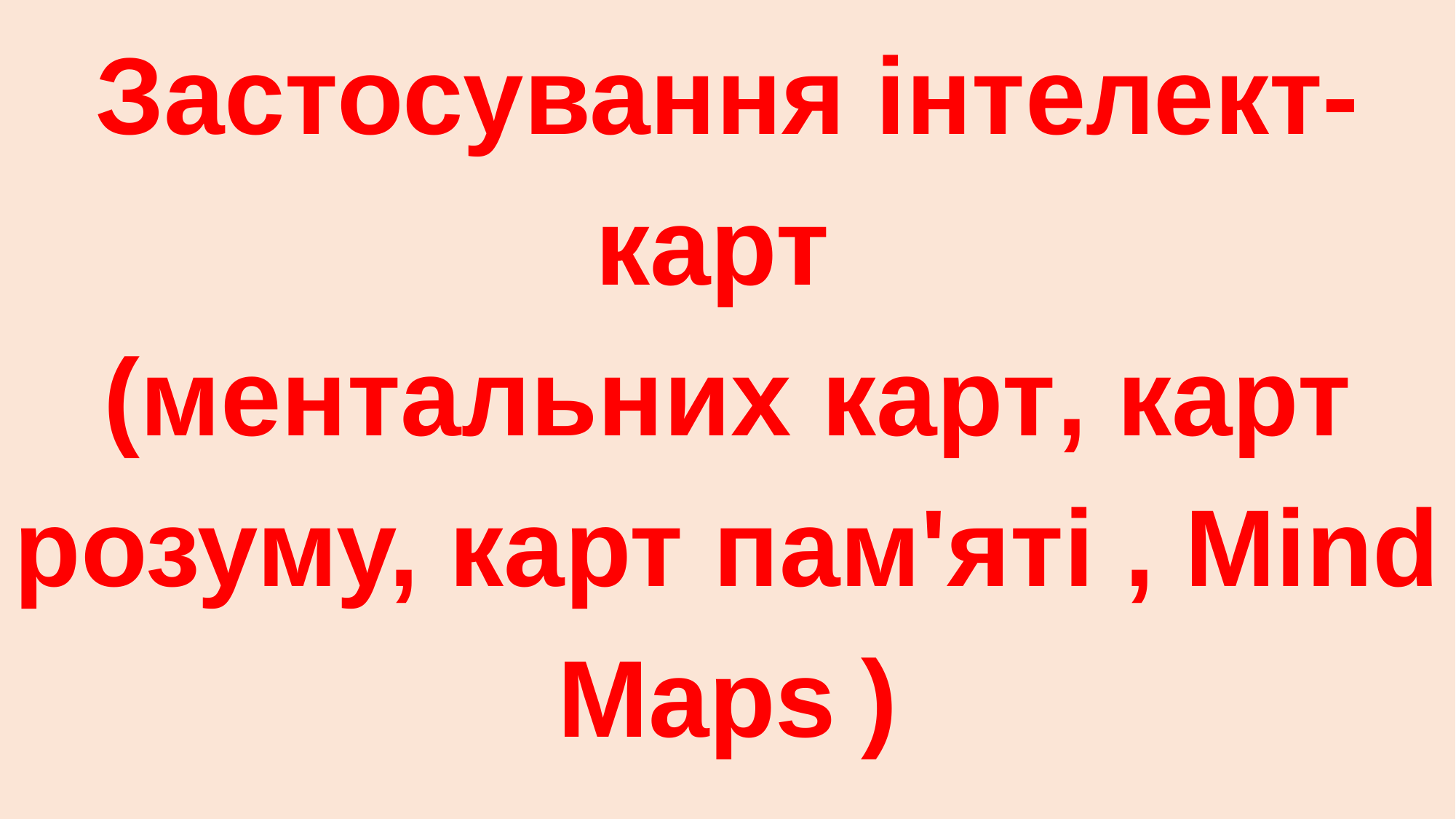

Застосування інтелект-карт
(ментальних карт, карт розуму, карт пам'яті , Mind Maps )